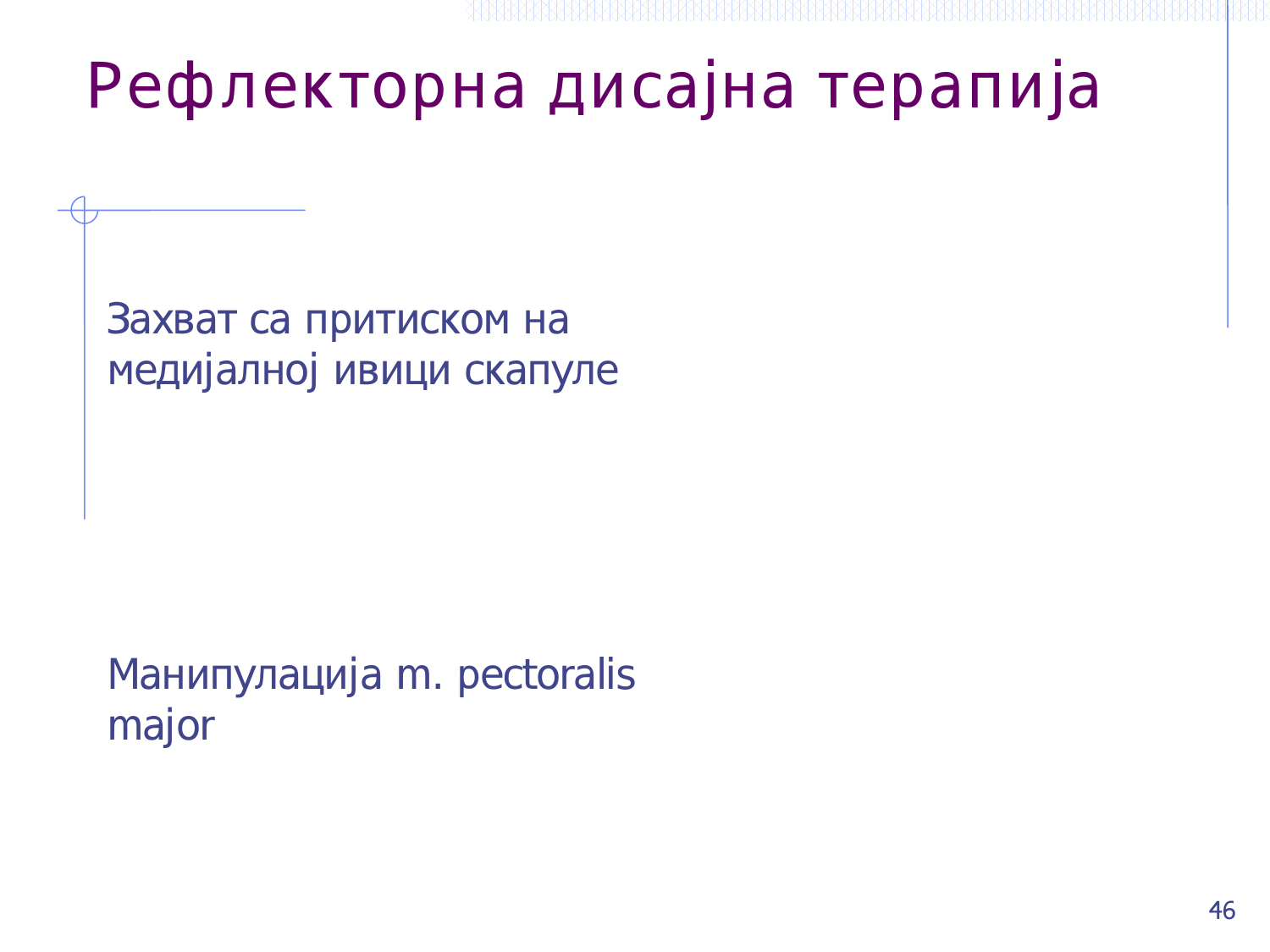

# Рефлекторна дисајна терапија

Захват са притиском на медијалној ивици скапуле

Манипулација m. pectoralis major
46